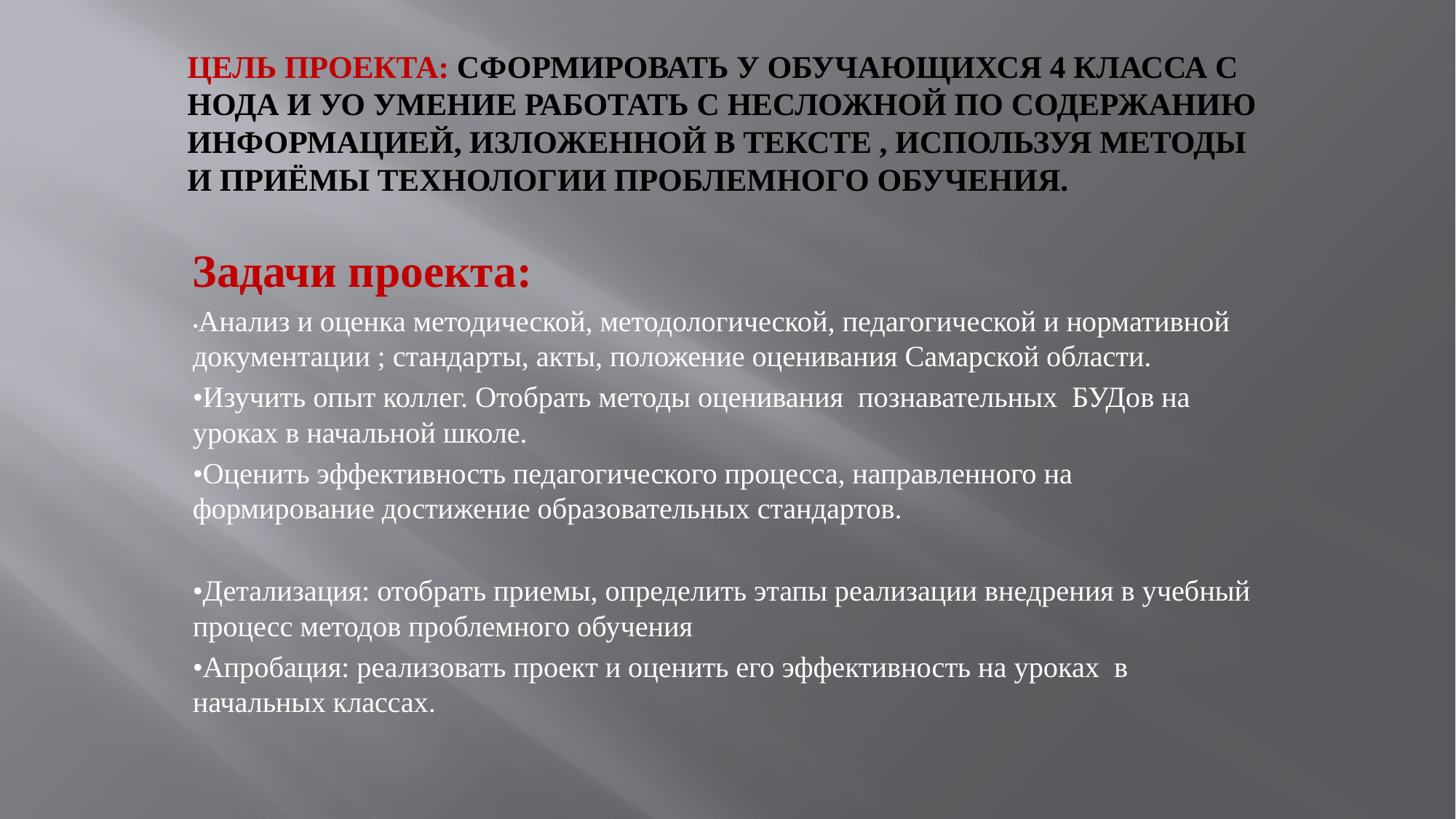

# Цель проекта: сформировать у обучающихся 4 класса с НОДА и УО умение работать с несложной по содержанию информацией, изложенной в тексте , используя методы и приёмы технологии проблемного обучения.
Задачи проекта:
•Анализ и оценка методической, методологической, педагогической и нормативной документации ; стандарты, акты, положение оценивания Самарской области.
•Изучить опыт коллег. Отобрать методы оценивания  познавательных  БУДов на уроках в начальной школе.
•Оценить эффективность педагогического процесса, направленного на формирование достижение образовательных стандартов.

•Детализация: отобрать приемы, определить этапы реализации внедрения в учебный процесс методов проблемного обучения
•Апробация: реализовать проект и оценить его эффективность на уроках  в начальных классах.